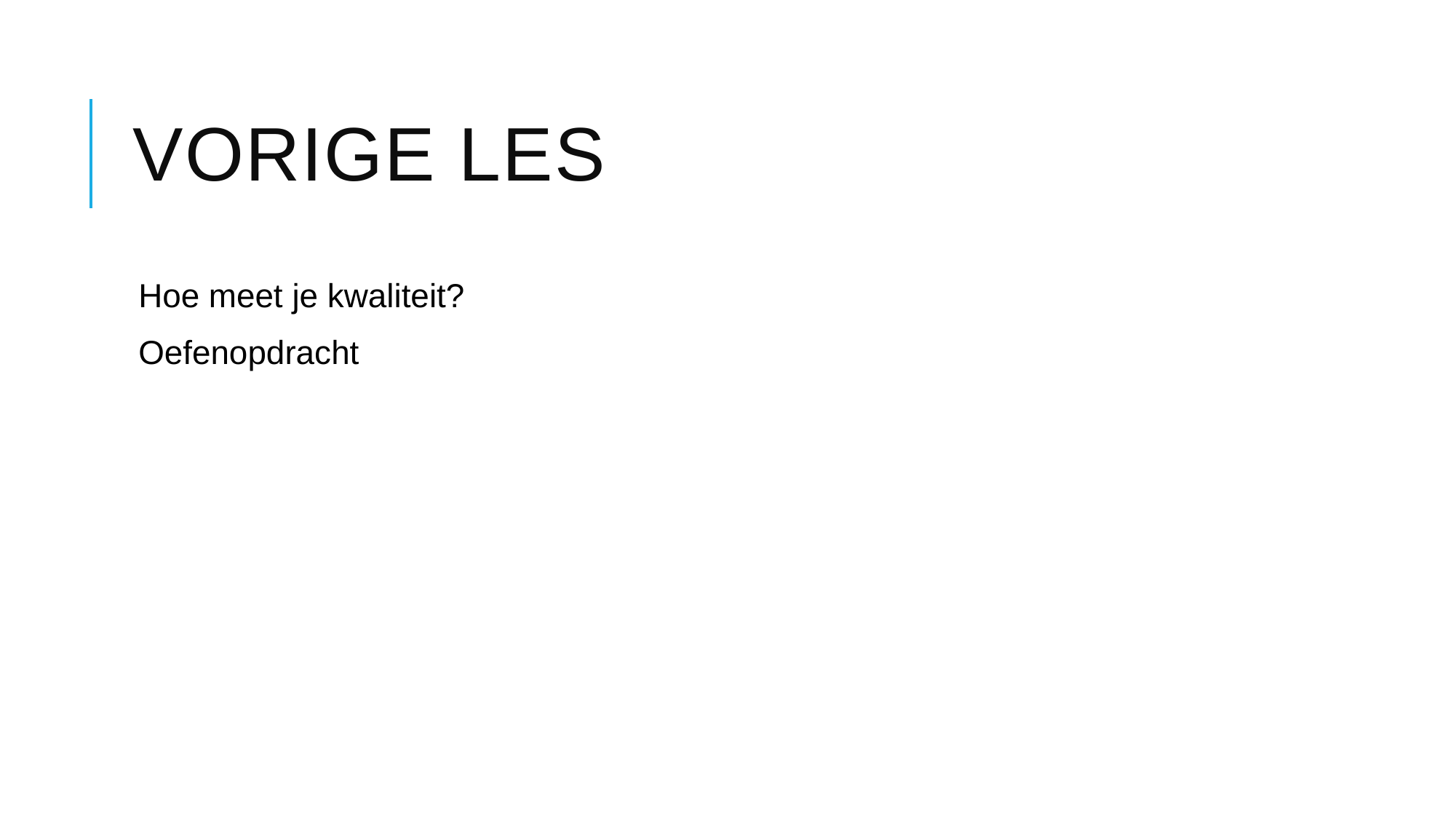

# Vorige les
Hoe meet je kwaliteit?
Oefenopdracht